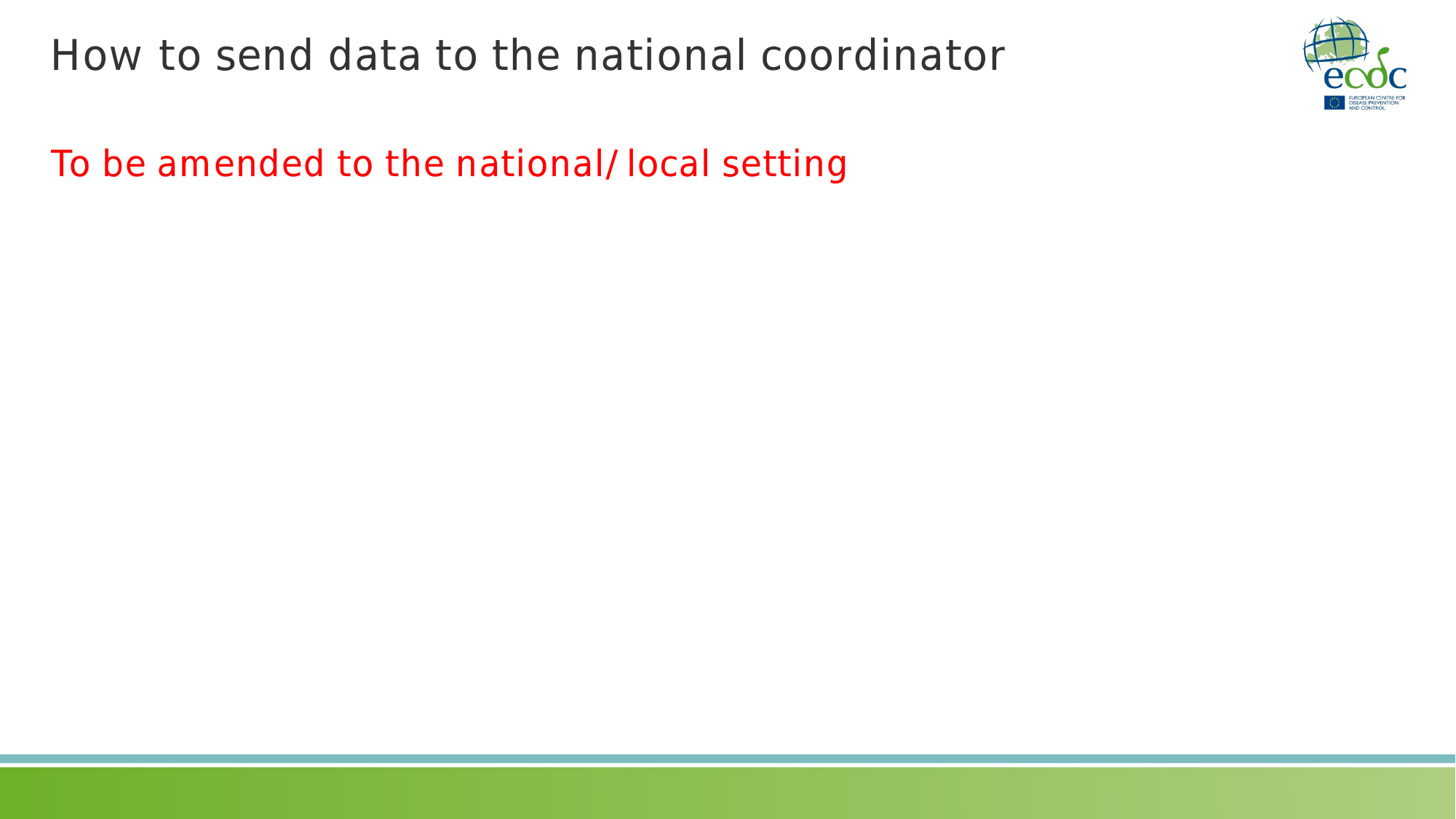

# How to send data to the national coordinator
To be amended to the national/local setting